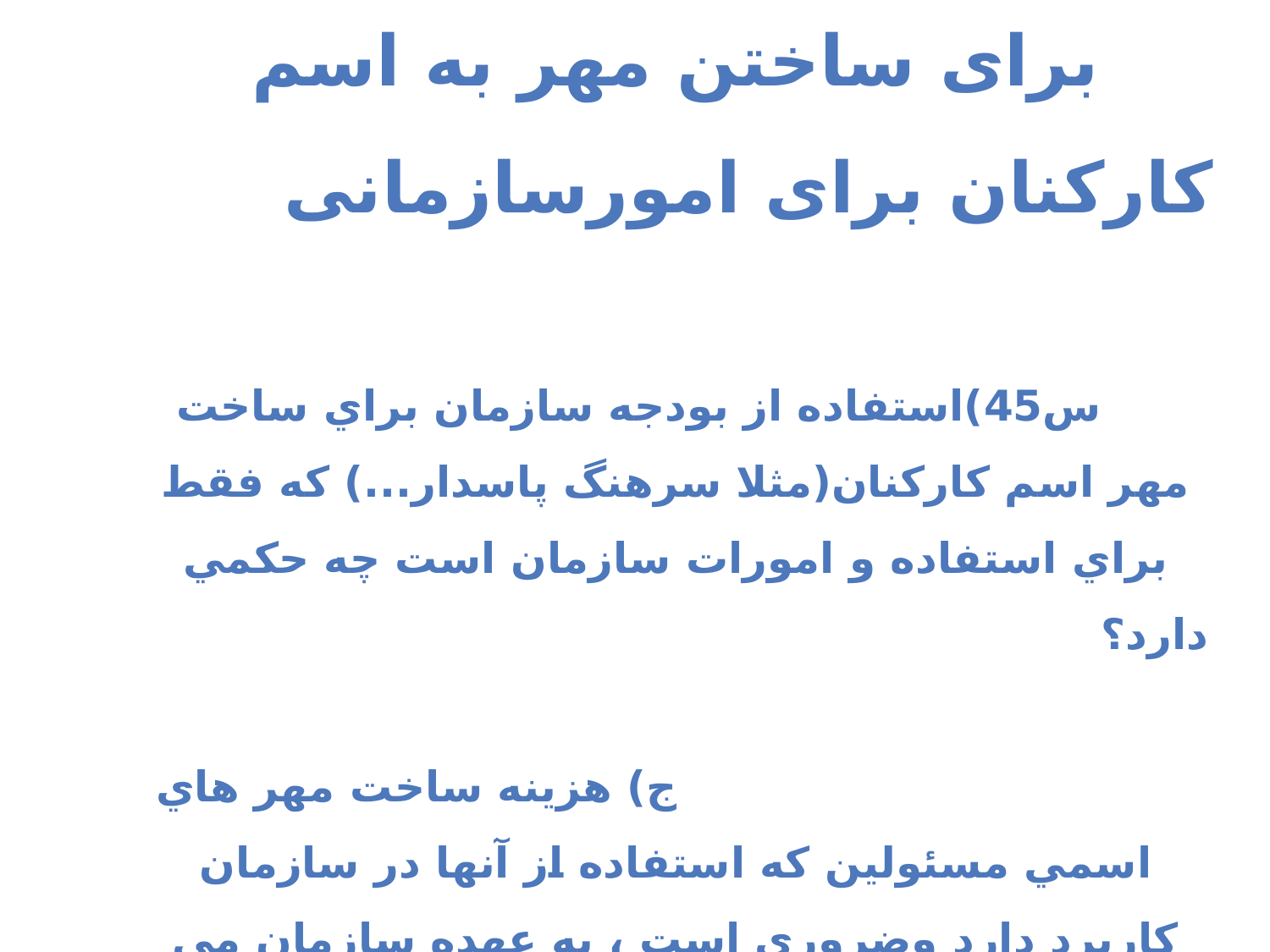

9)استفاده ازبودجه سازمان برای ساختن مهر به اسم کارکنان برای امورسازمانی
     س45)استفاده از بودجه سازمان براي ساخت مهر اسم كاركنان(مثلا سرهنگ پاسدار...) كه فقط براي استفاده و امورات سازمان است چه حكمي دارد؟                                                                                                                                                                              ج) هزينه ساخت مهر هاي اسمي مسئولين كه استفاده از آنها در سازمان كاربرد دارد وضروري است ، به عهده سازمان مي باشد ؛ ولي مهر هايي كه براي استفاده شخصي درست شده  به عهده خود اشخاص مي باشد.